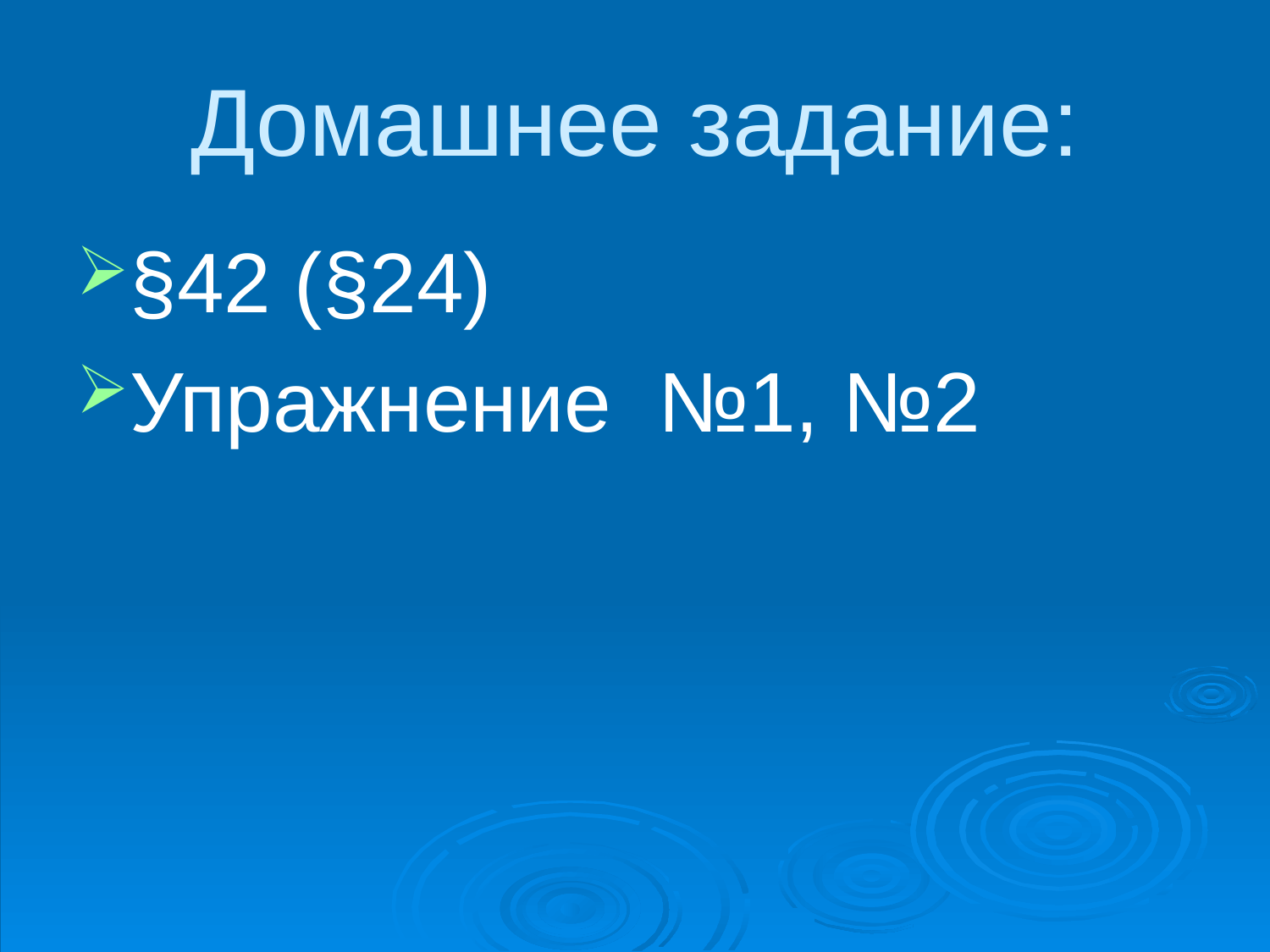

# Домашнее задание:
§42 (§24)
Упражнение  №1, №2